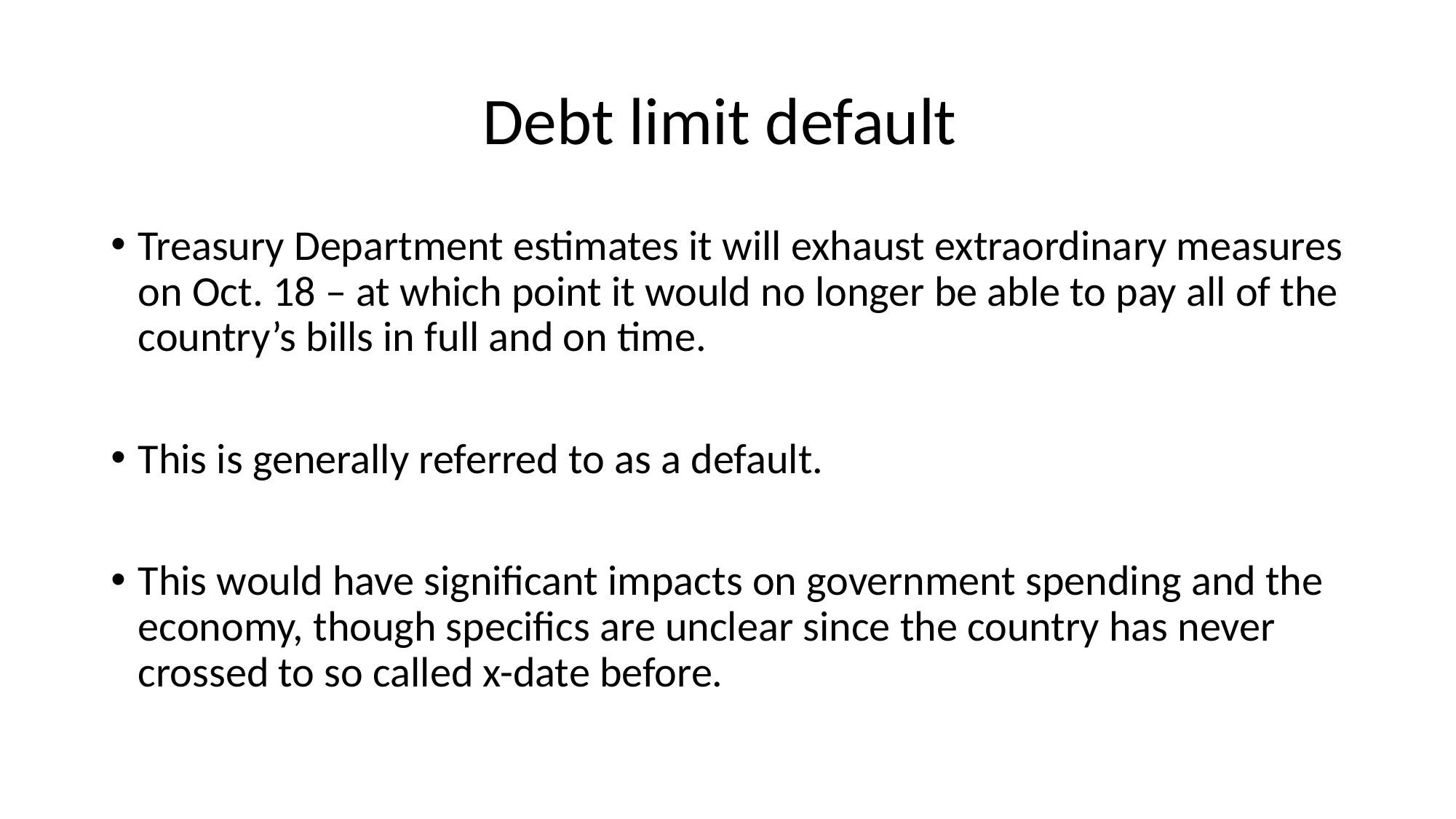

# Debt limit default
Treasury Department estimates it will exhaust extraordinary measures on Oct. 18 – at which point it would no longer be able to pay all of the country’s bills in full and on time.

This is generally referred to as a default.

This would have significant impacts on government spending and the economy, though specifics are unclear since the country has never crossed to so called x-date before.